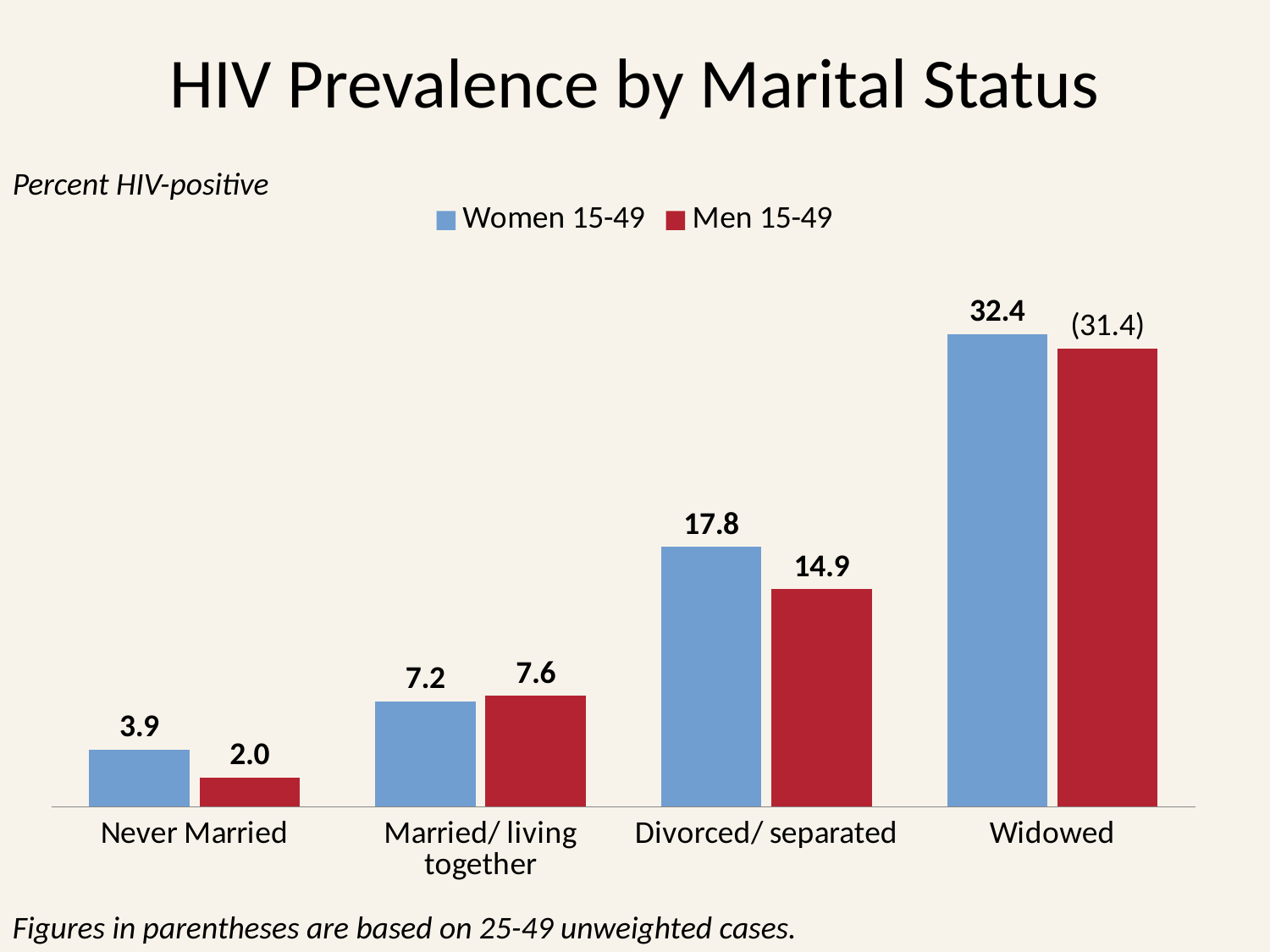

# HIV Prevalence by Marital Status
Percent HIV-positive

### Chart

| Category | Women 15-49 | Men 15-49 |
|---|---|---|
| Never Married | 3.9 | 2.0 |
| Married/ living together | 7.2 | 7.6 |
| Divorced/ separated | 17.8 | 14.9 |
| Widowed | 32.4 | 31.4 |
Figures in parentheses are based on 25-49 unweighted cases.